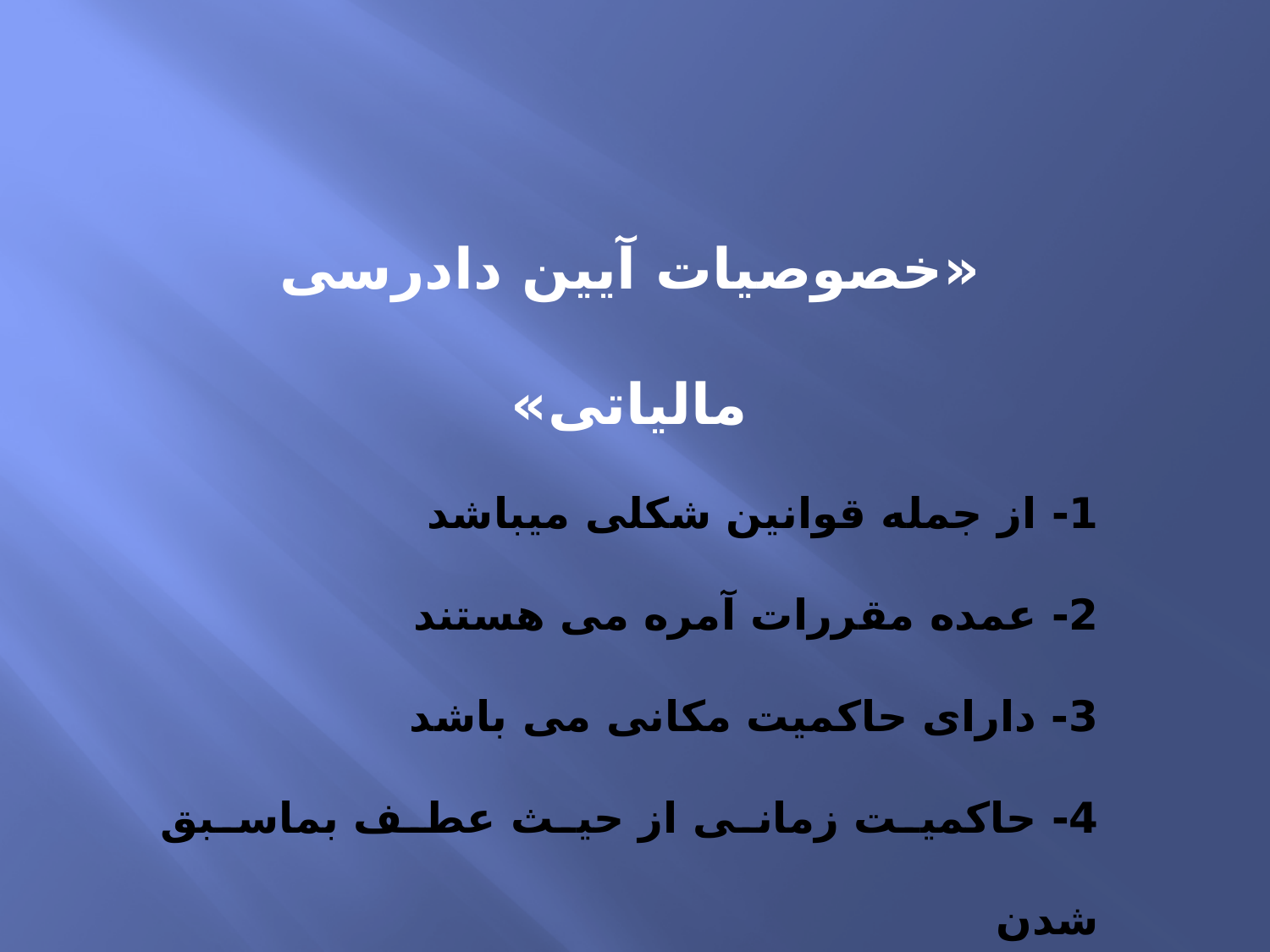

«خصوصيات آیین دادرسی مالیاتی»
1- از جمله قوانین شکلی میباشد
2- عمده مقررات آمره می هستند
3- دارای حاکمیت مکانی می باشد
4- حاکمیت زمانی از حیث عطف بماسبق شدن